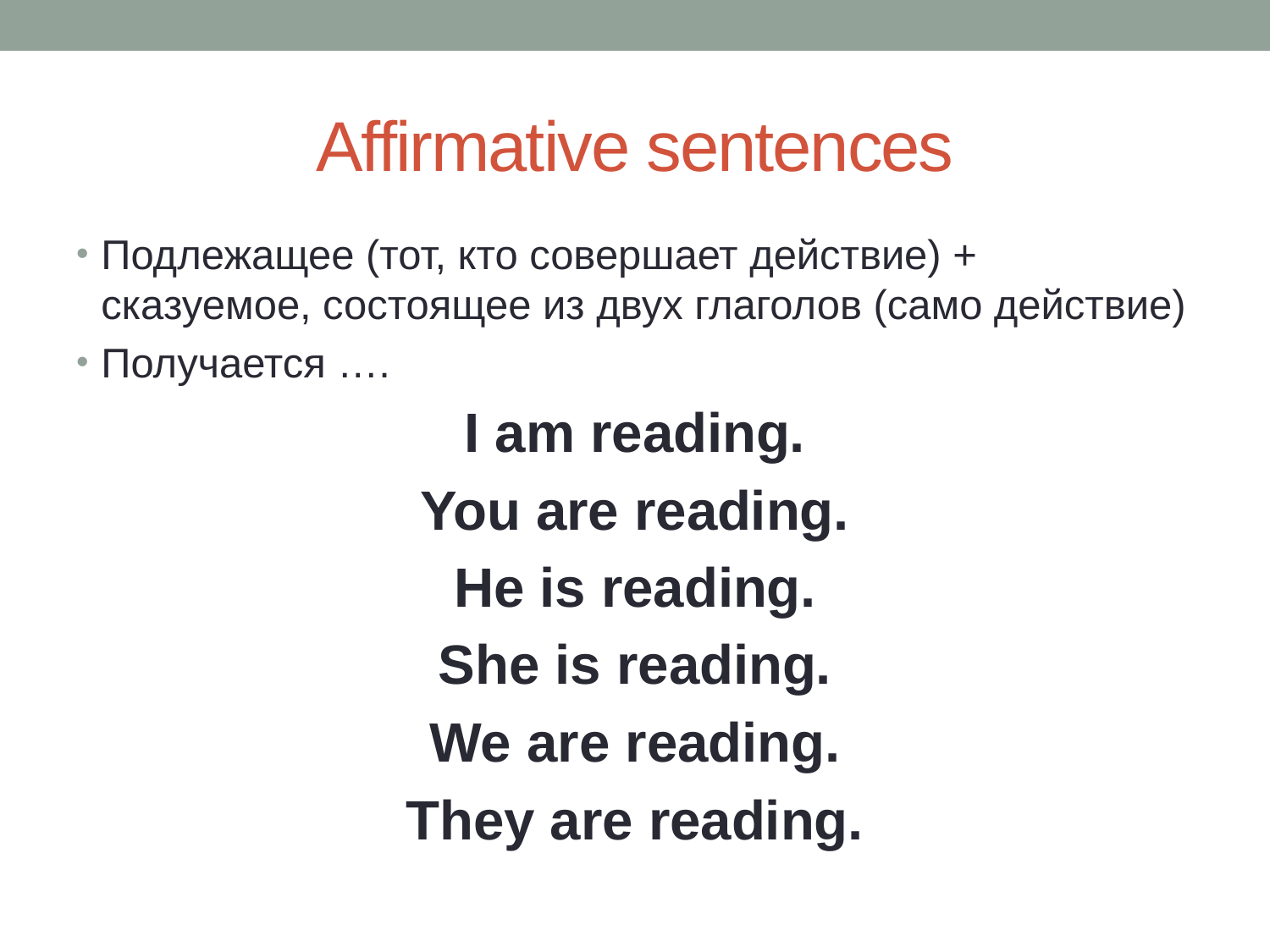

# Affirmative sentences
Подлежащее (тот, кто совершает действие) + сказуемое, состоящее из двух глаголов (само действие)
Получается ….
I am reading.
You are reading.
He is reading.
She is reading.
We are reading.
They are reading.